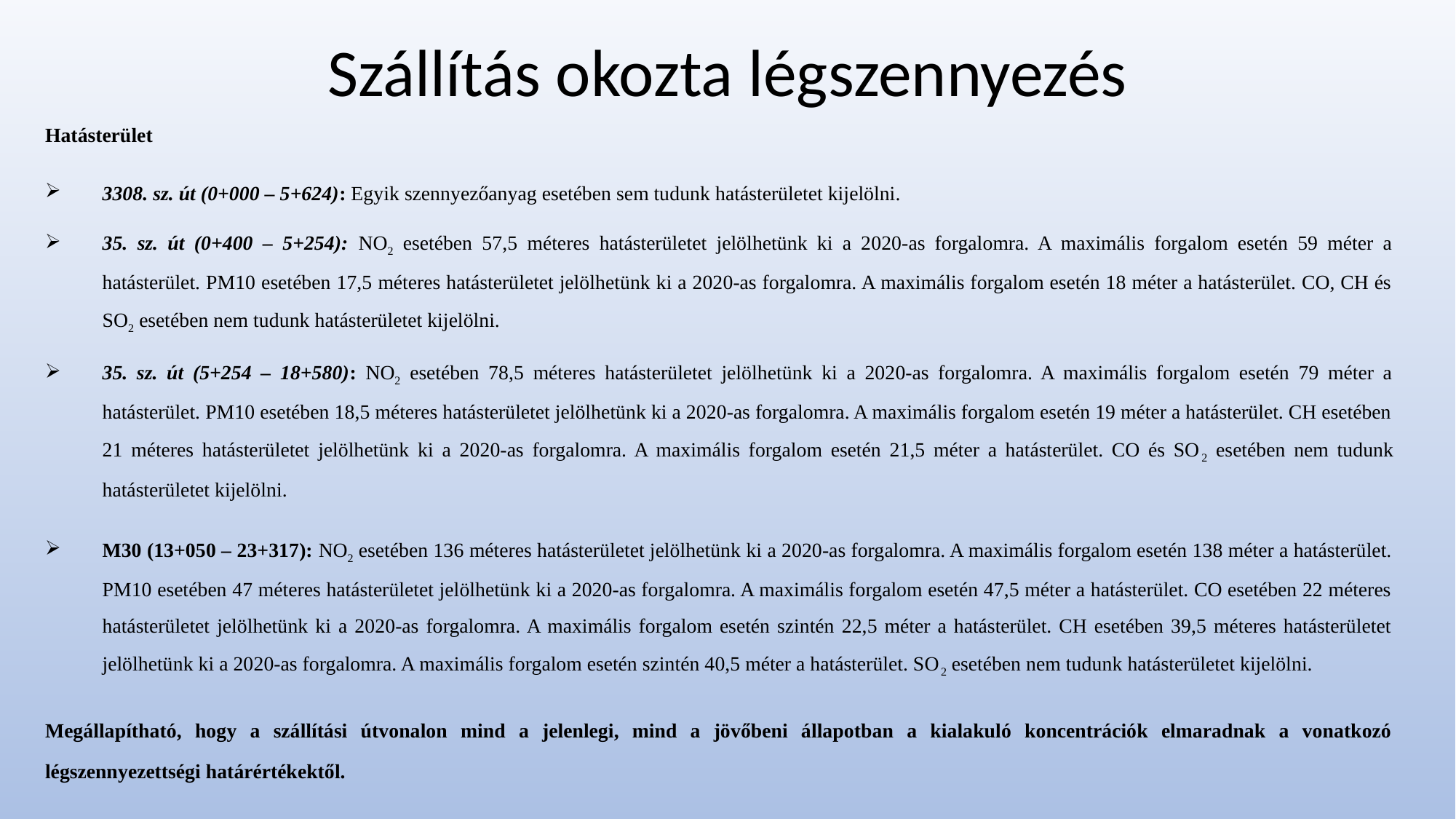

Szállítás okozta légszennyezés
Hatásterület
3308. sz. út (0+000 – 5+624): Egyik szennyezőanyag esetében sem tudunk hatásterületet kijelölni.
35. sz. út (0+400 – 5+254): NO2 esetében 57,5 méteres hatásterületet jelölhetünk ki a 2020-as forgalomra. A maximális forgalom esetén 59 méter a hatásterület. PM10 esetében 17,5 méteres hatásterületet jelölhetünk ki a 2020-as forgalomra. A maximális forgalom esetén 18 méter a hatásterület. CO, CH és SO2 esetében nem tudunk hatásterületet kijelölni.
35. sz. út (5+254 – 18+580): NO2 esetében 78,5 méteres hatásterületet jelölhetünk ki a 2020-as forgalomra. A maximális forgalom esetén 79 méter a hatásterület. PM10 esetében 18,5 méteres hatásterületet jelölhetünk ki a 2020-as forgalomra. A maximális forgalom esetén 19 méter a hatásterület. CH esetében 21 méteres hatásterületet jelölhetünk ki a 2020-as forgalomra. A maximális forgalom esetén 21,5 méter a hatásterület. CO és SO2 esetében nem tudunk hatásterületet kijelölni.
M30 (13+050 – 23+317): NO2 esetében 136 méteres hatásterületet jelölhetünk ki a 2020-as forgalomra. A maximális forgalom esetén 138 méter a hatásterület. PM10 esetében 47 méteres hatásterületet jelölhetünk ki a 2020-as forgalomra. A maximális forgalom esetén 47,5 méter a hatásterület. CO esetében 22 méteres hatásterületet jelölhetünk ki a 2020-as forgalomra. A maximális forgalom esetén szintén 22,5 méter a hatásterület. CH esetében 39,5 méteres hatásterületet jelölhetünk ki a 2020-as forgalomra. A maximális forgalom esetén szintén 40,5 méter a hatásterület. SO2 esetében nem tudunk hatásterületet kijelölni.
Megállapítható, hogy a szállítási útvonalon mind a jelenlegi, mind a jövőbeni állapotban a kialakuló koncentrációk elmaradnak a vonatkozó légszennyezettségi határértékektől.